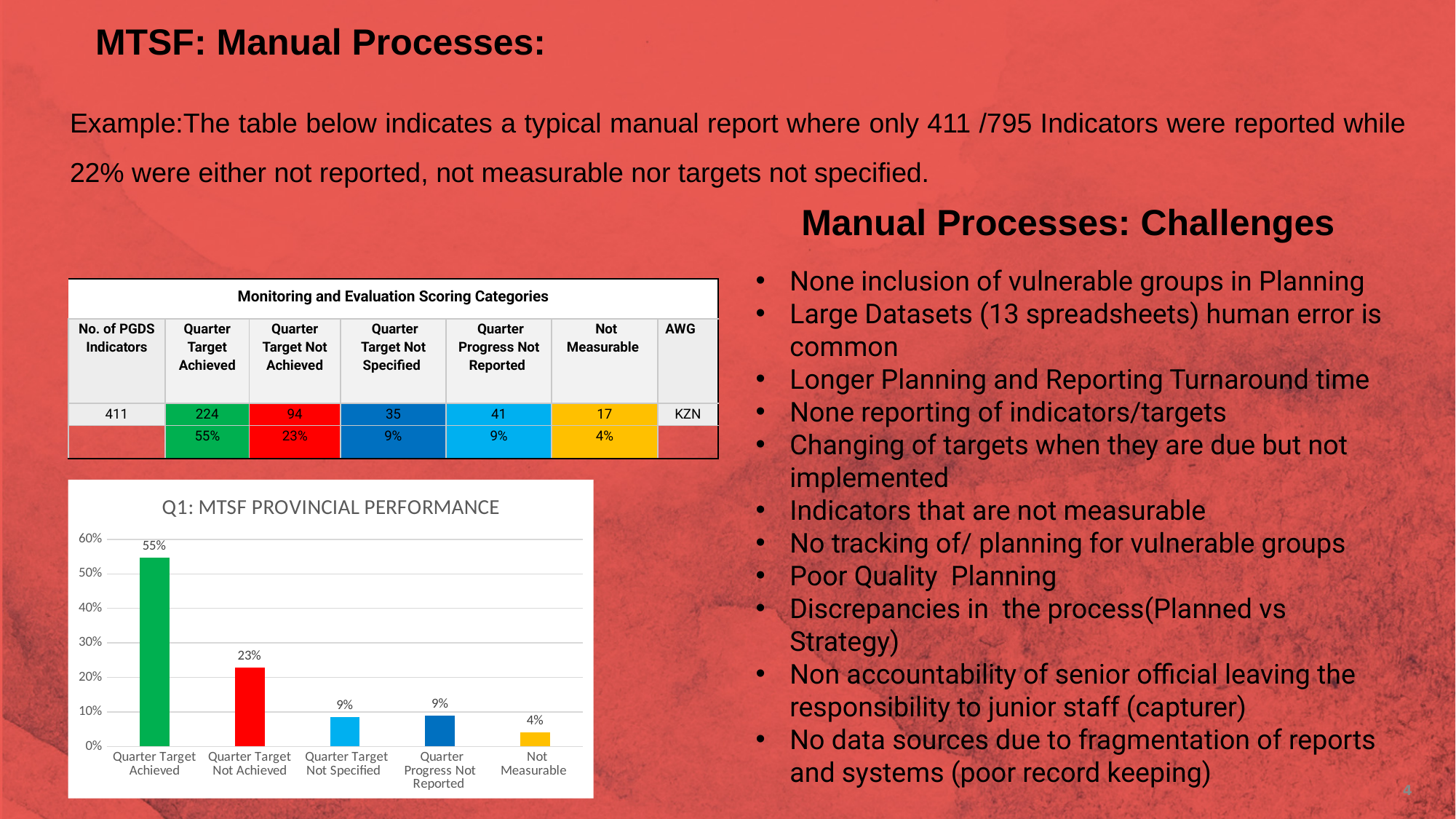

# MTSF: Manual Processes:
Example:The table below indicates a typical manual report where only 411 /795 Indicators were reported while 22% were either not reported, not measurable nor targets not specified.

Manual Processes: Challenges
None inclusion of vulnerable groups in Planning
Large Datasets (13 spreadsheets) human error is common
Longer Planning and Reporting Turnaround time
None reporting of indicators/targets
Changing of targets when they are due but not implemented
Indicators that are not measurable
No tracking of/ planning for vulnerable groups
Poor Quality  Planning
Discrepancies in  the process(Planned vs Strategy)
Non accountability of senior official leaving the responsibility to junior staff (capturer)
No data sources due to fragmentation of reports and systems (poor record keeping)
| Monitoring and Evaluation Scoring Categories |  |  |  |  |  |  |
| --- | --- | --- | --- | --- | --- | --- |
| No. of PGDS Indicators | Quarter Target Achieved | Quarter Target Not Achieved | Quarter Target Not Specified | Quarter Progress Not Reported | Not Measurable | AWG |
| 411 | 224 | 94 | 35 | 41 | 17 | KZN |
|  | 55% | 23% | 9% | 9% | 4% |  |

### Chart: Q1: MTSF PROVINCIAL PERFORMANCE

| Category |  |
|---|---|
| Quarter Target Achieved | 0.5463 |
| Quarter Target Not Achieved | 0.2293 |
|  Quarter Target Not Specified  | 0.0853 |
|  Quarter Progress Not Reported  | 0.09 |
|  Not Measurable  | 0.0415 |
4